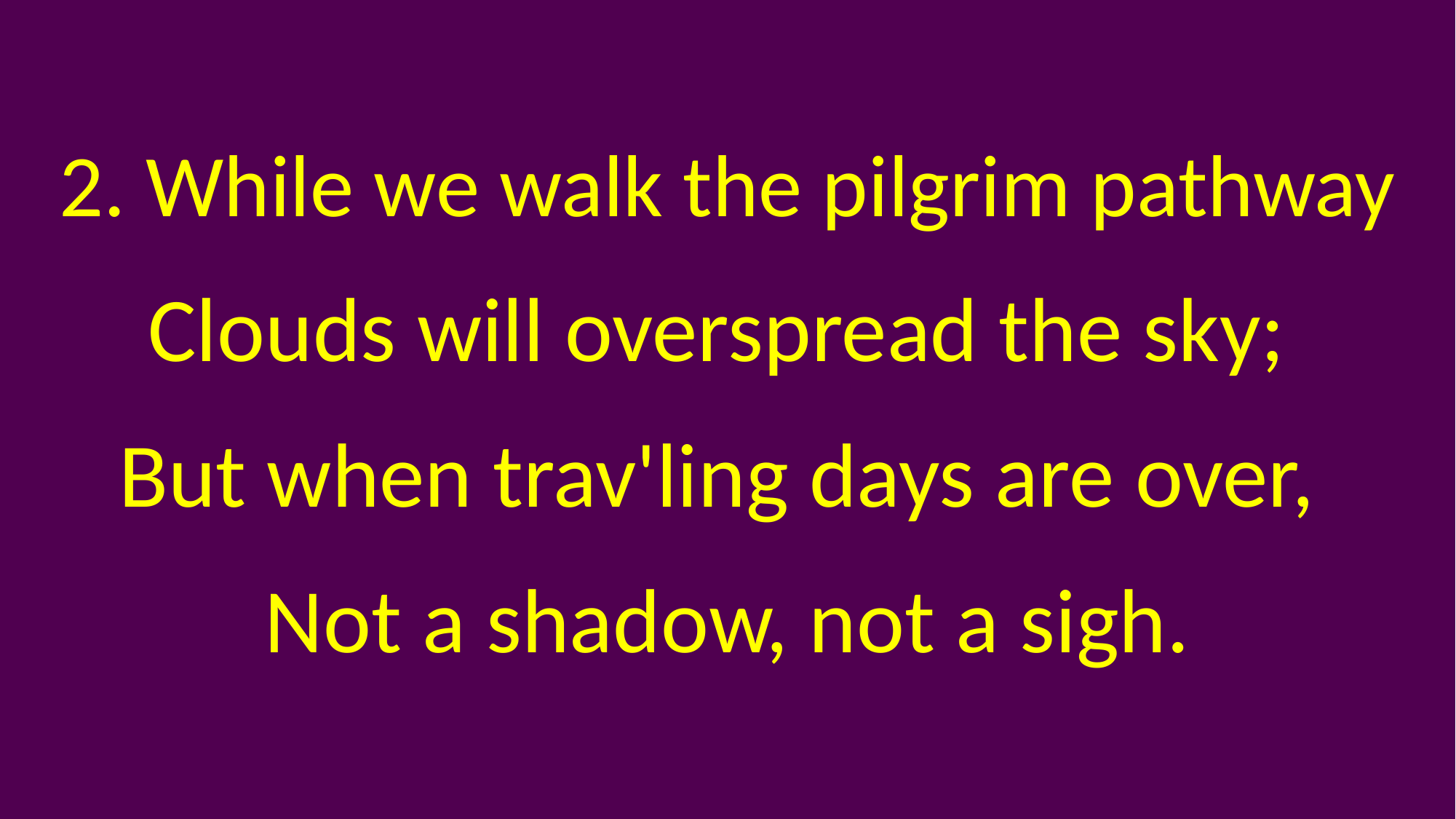

2. While we walk the pilgrim pathway
Clouds will overspread the sky;
But when trav'ling days are over,
Not a shadow, not a sigh.